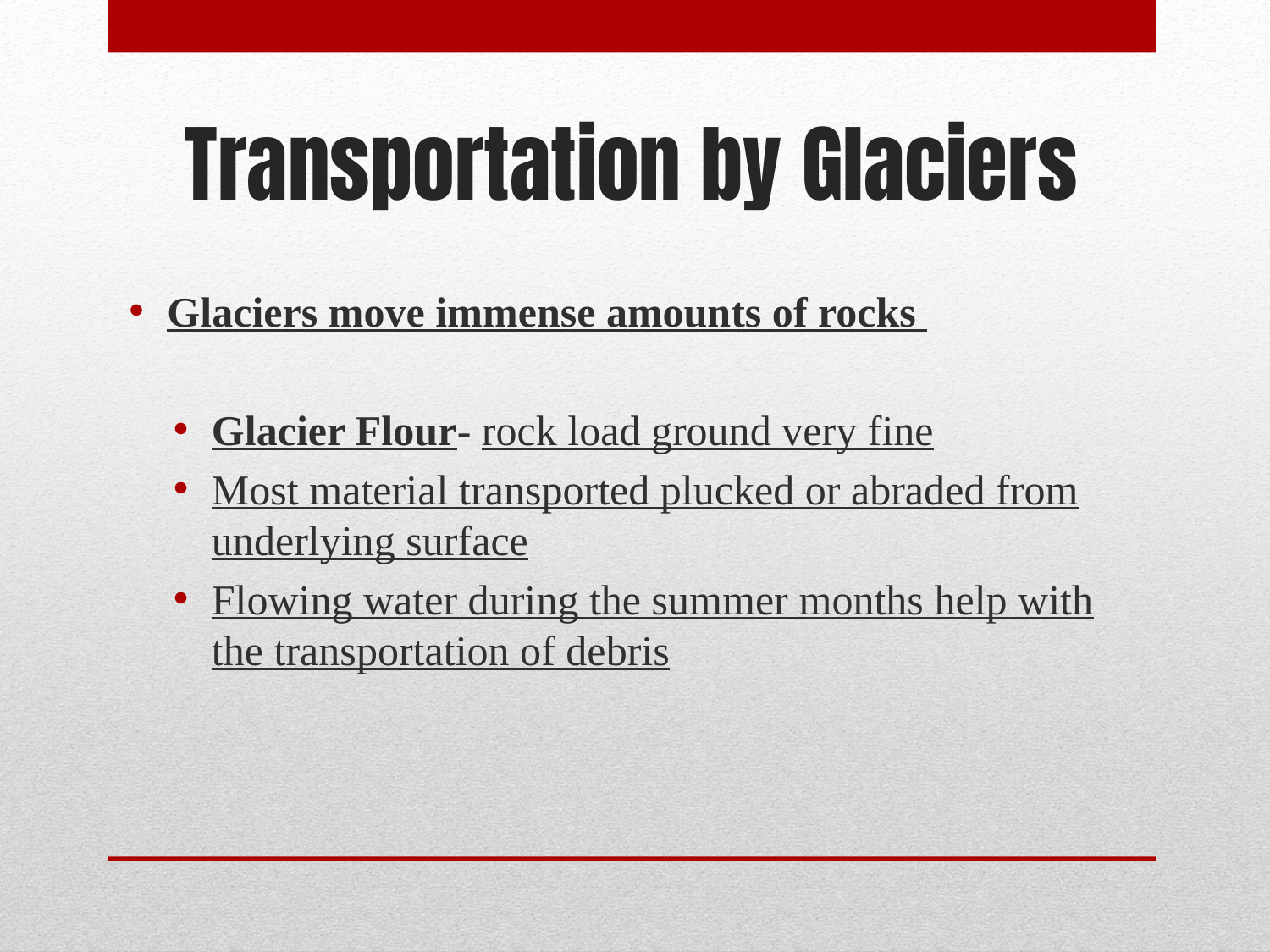

# Transportation by Glaciers
Glaciers move immense amounts of rocks

Glacier Flour- rock load ground very fine
Most material transported plucked or abraded from underlying surface
Flowing water during the summer months help with the transportation of debris